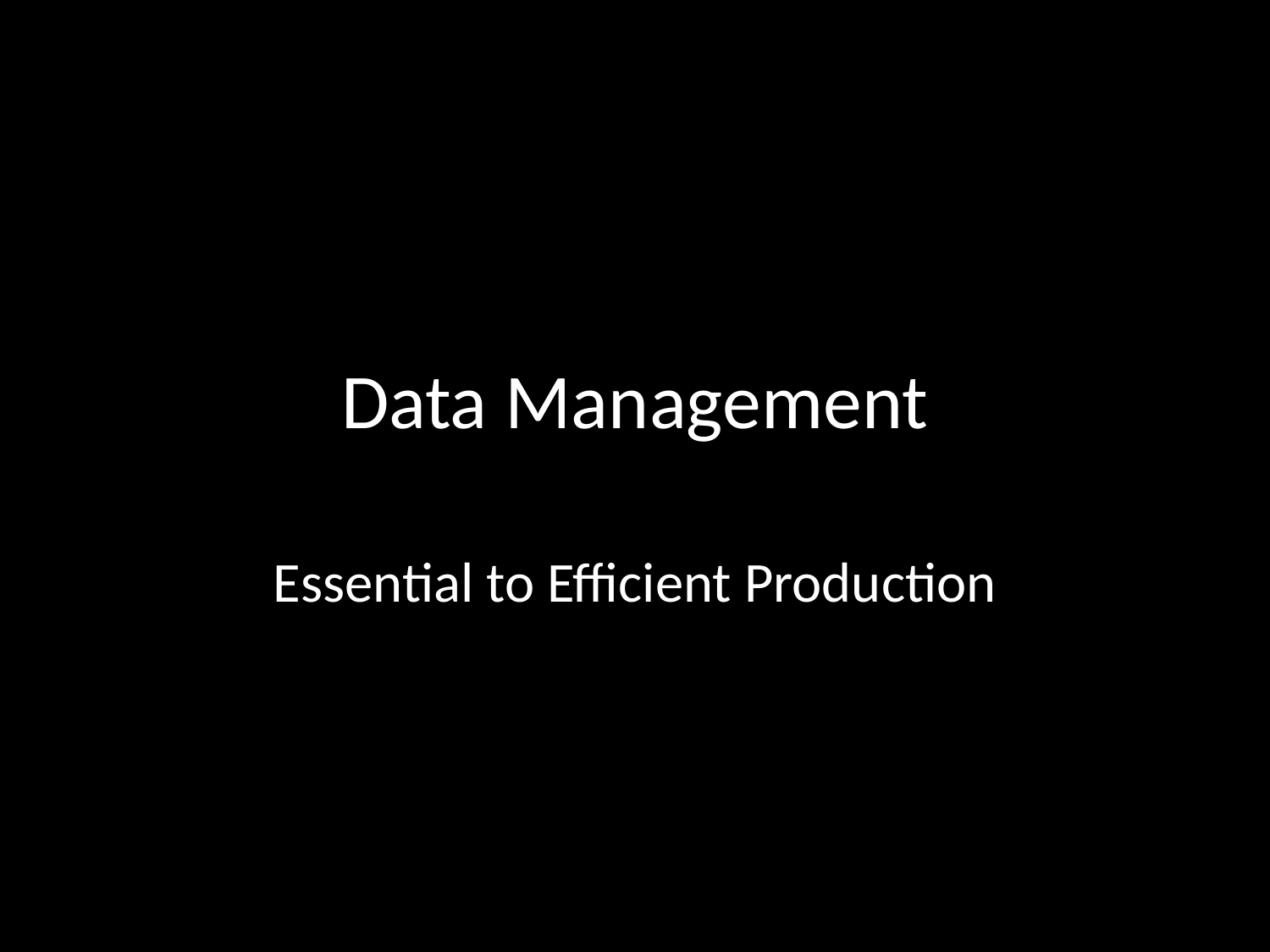

# Data Management
Essential to Efficient Production